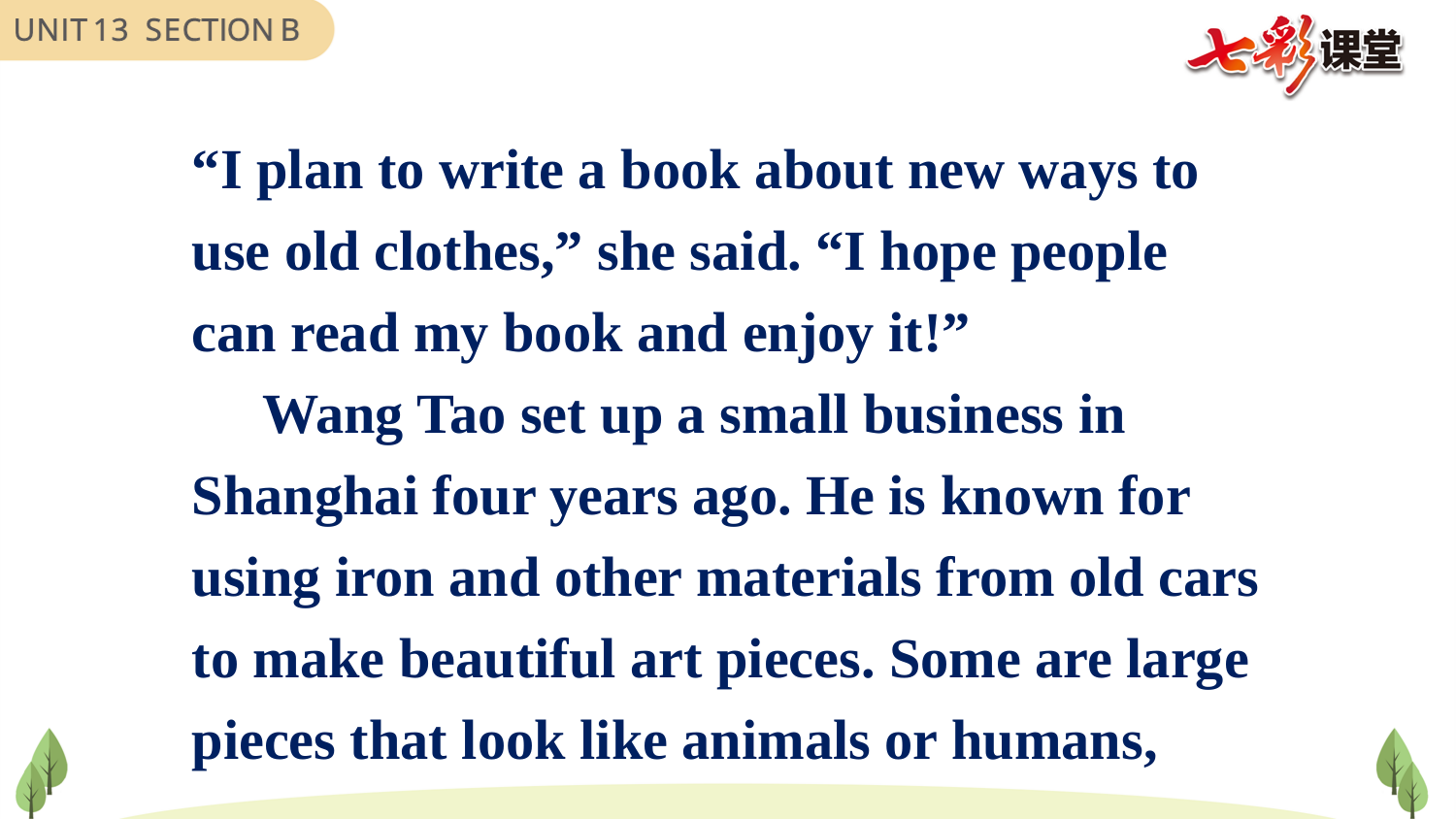

“I plan to write a book about new ways to use old clothes,” she said. “I hope people can read my book and enjoy it!”
     Wang Tao set up a small business in Shanghai four years ago. He is known for using iron and other materials from old cars to make beautiful art pieces. Some are large pieces that look like animals or humans,